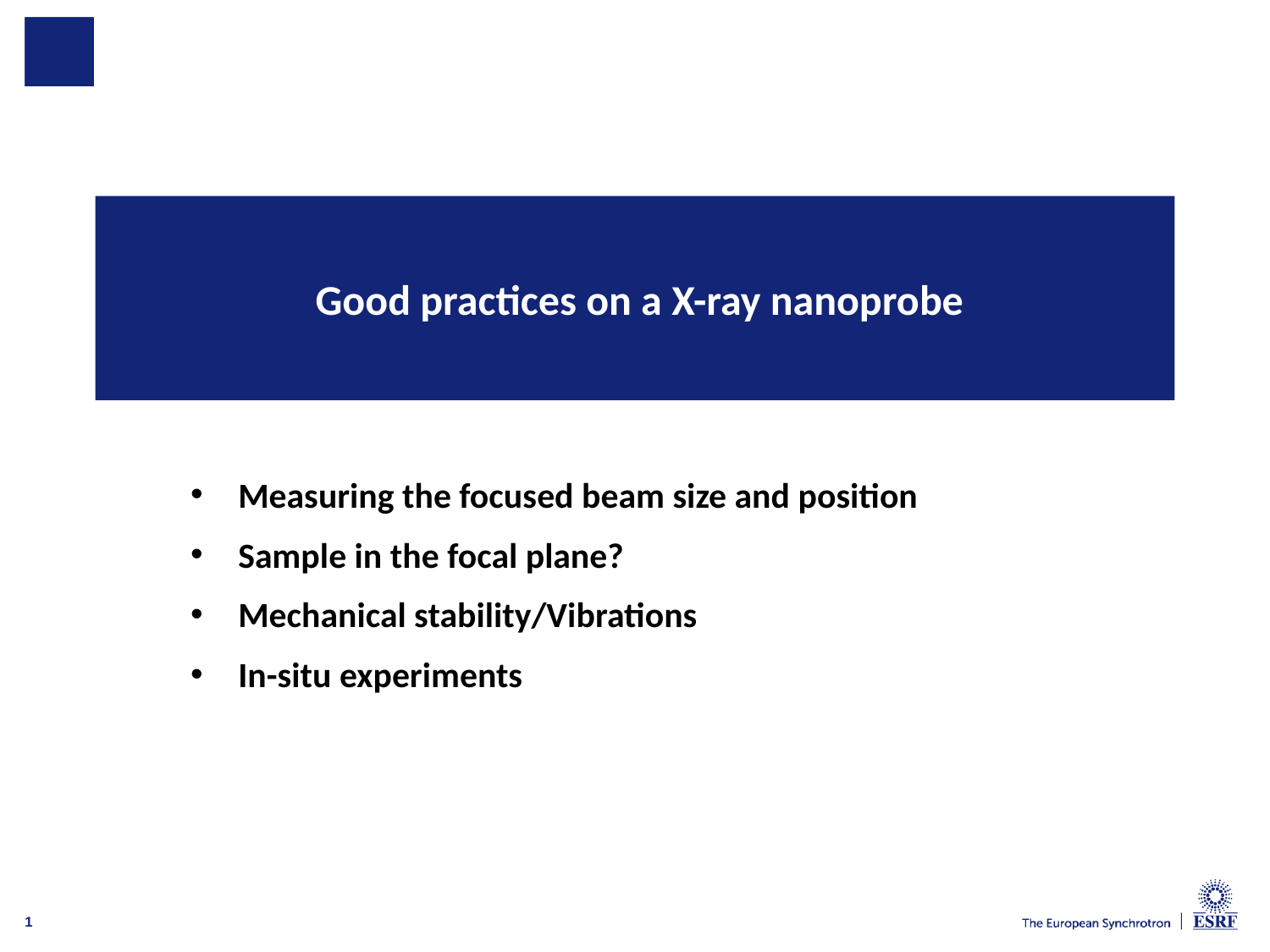

# Good practices on a X-ray nanoprobe
Measuring the focused beam size and position
Sample in the focal plane?
Mechanical stability/Vibrations
In-situ experiments

1